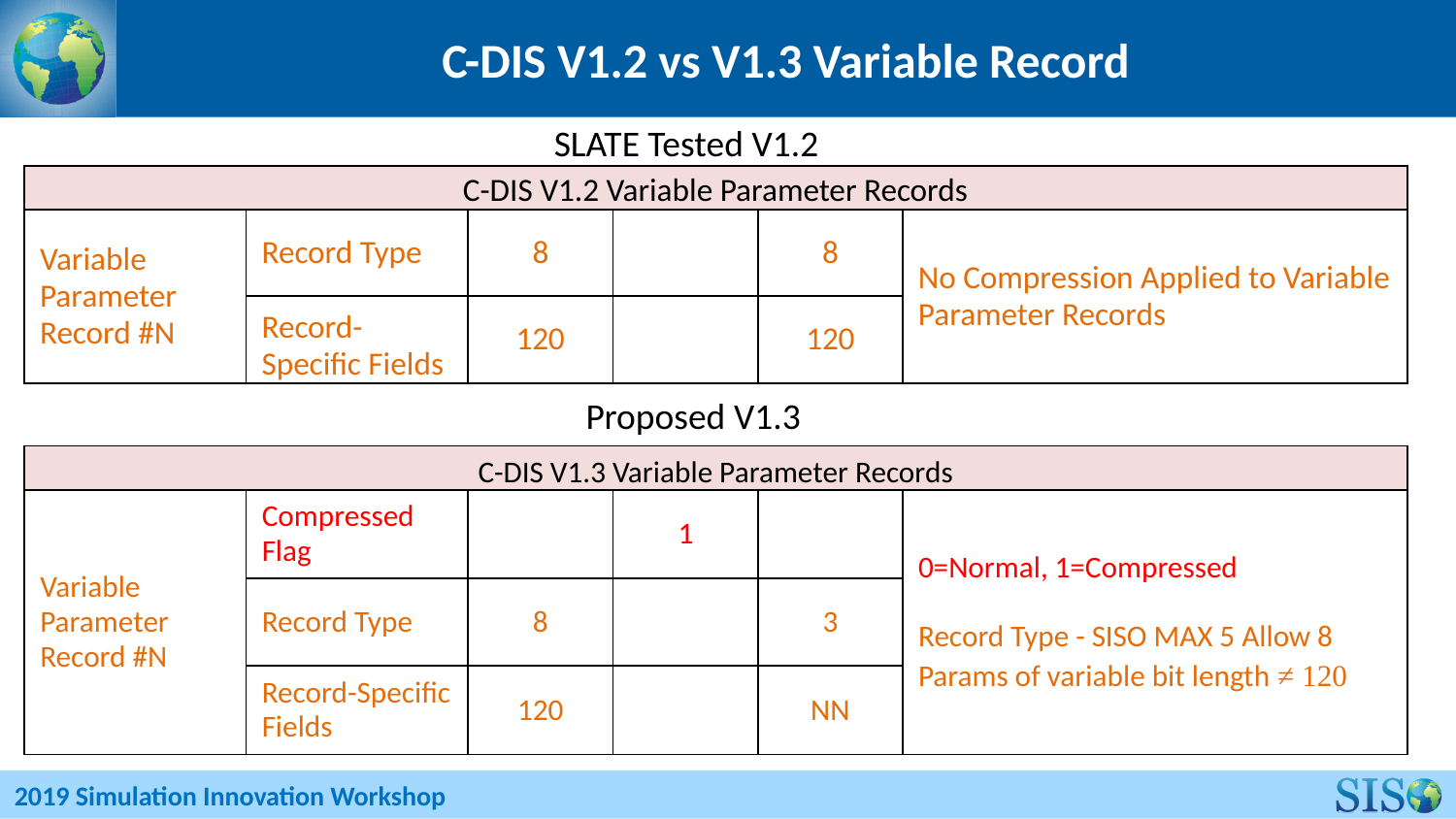

# C-DIS V1.2 vs V1.3 Variable Record
SLATE Tested V1.2
| C-DIS V1.2 Variable Parameter Records |  |  |  |  |  |
| --- | --- | --- | --- | --- | --- |
| Variable Parameter Record #N | Record Type | 8 |  | 8 | No Compression Applied to Variable Parameter Records |
|  | Record-Specific Fields | 120 |  | 120 |  |
Proposed V1.3
| C-DIS V1.3 Variable Parameter Records |  |  |  |  |  |
| --- | --- | --- | --- | --- | --- |
| Variable Parameter Record #N | Compressed Flag |  | 1 |  | 0=Normal, 1=Compressed   Record Type - SISO MAX 5 Allow 8 Params of variable bit length ≠ 120 |
|  | Record Type | 8 |  | 3 |  |
|  | Record-Specific Fields | 120 |  | NN |  |